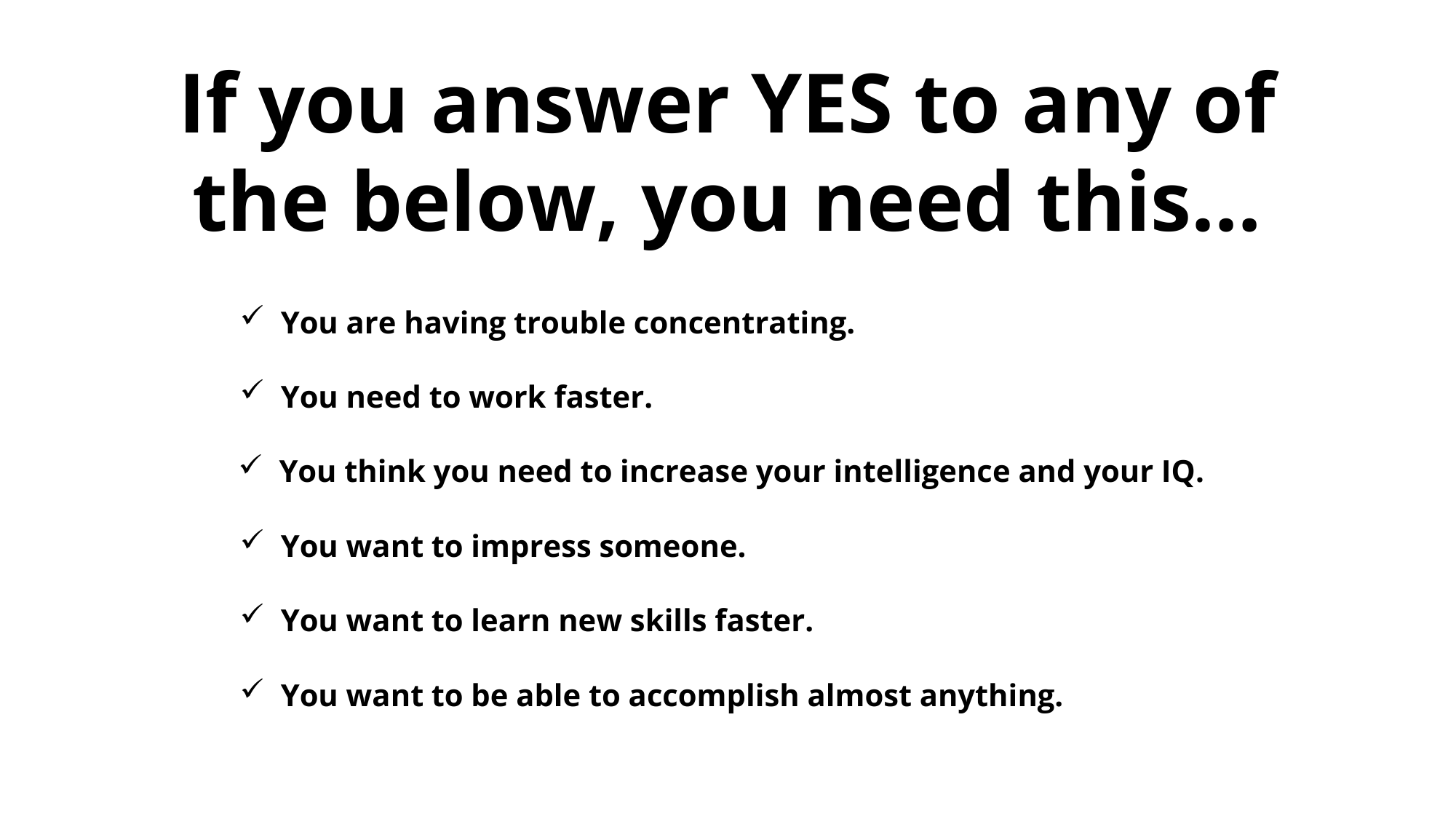

If you answer YES to any of the below, you need this…
You are having trouble concentrating.
You need to work faster.
You think you need to increase your intelligence and your IQ.
You want to impress someone.
You want to learn new skills faster.
You want to be able to accomplish almost anything.